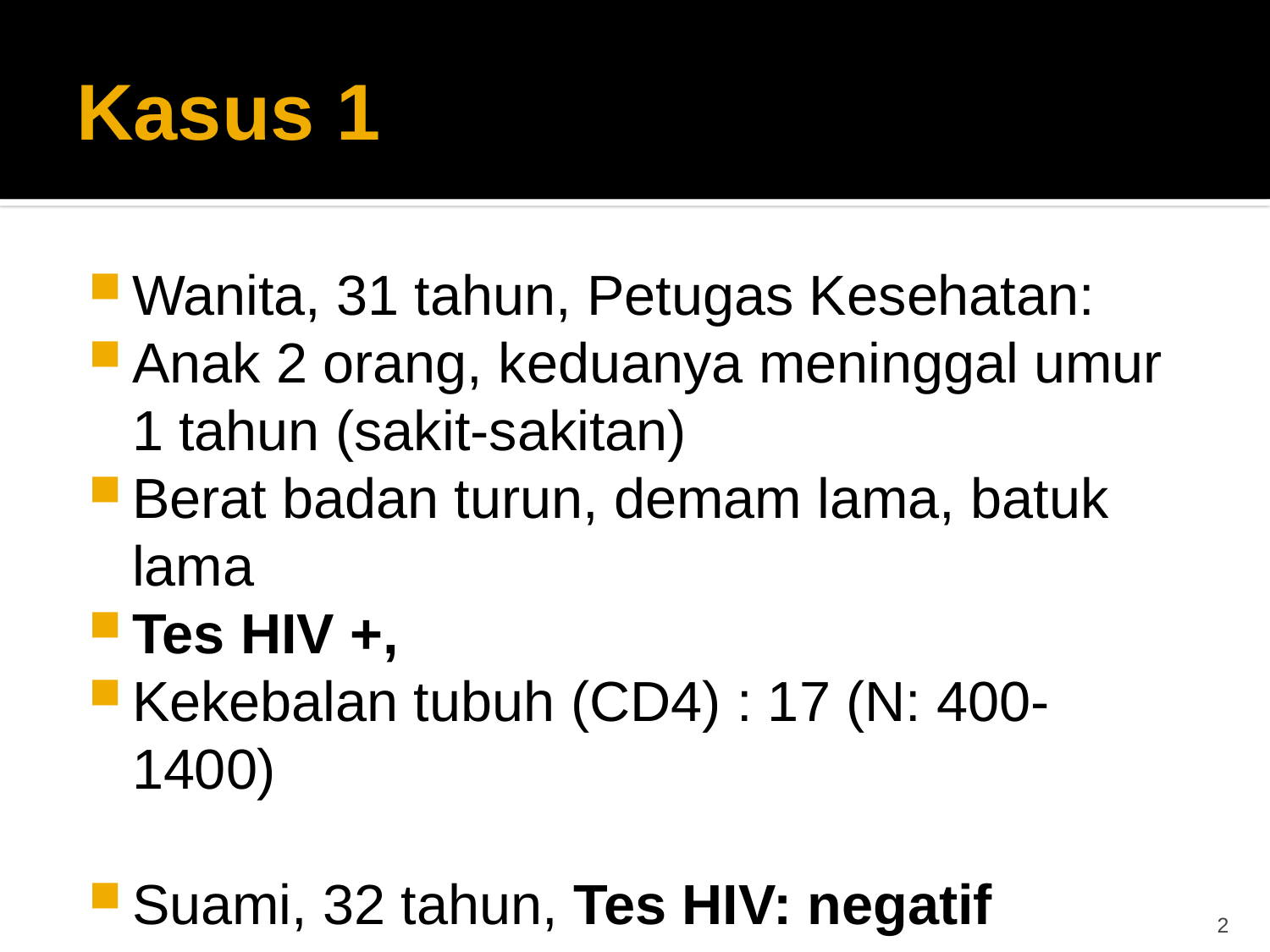

# Kasus 1
Wanita, 31 tahun, Petugas Kesehatan:
Anak 2 orang, keduanya meninggal umur 1 tahun (sakit-sakitan)
Berat badan turun, demam lama, batuk lama
Tes HIV +,
Kekebalan tubuh (CD4) : 17 (N: 400-1400)

Suami, 32 tahun, Tes HIV: negatif
2